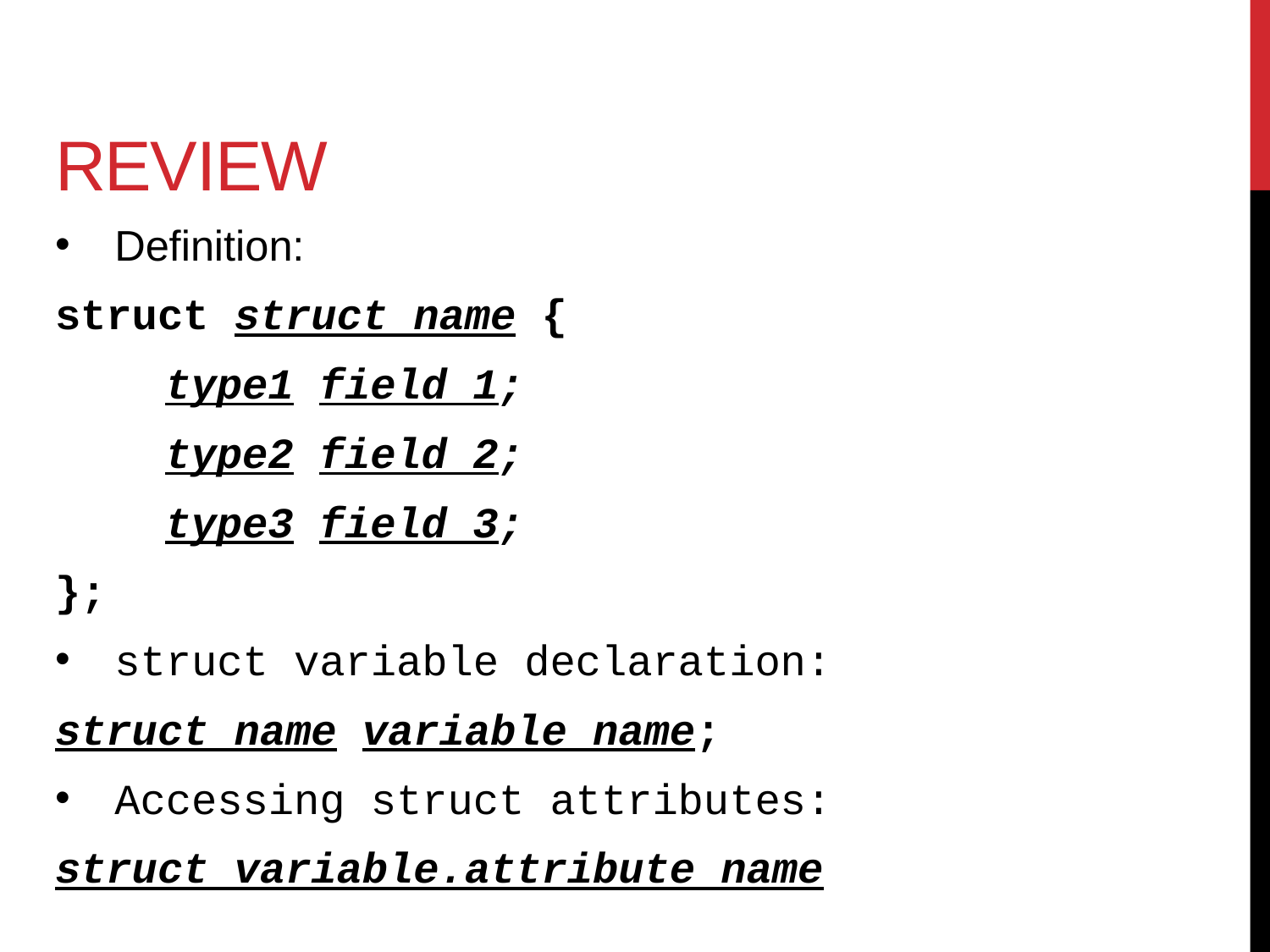

# Review
Definition:
struct struct name {
	type1 field 1;
	type2 field 2;
	type3 field 3;
};
struct variable declaration:
struct name variable name;
Accessing struct attributes:
struct variable.attribute name